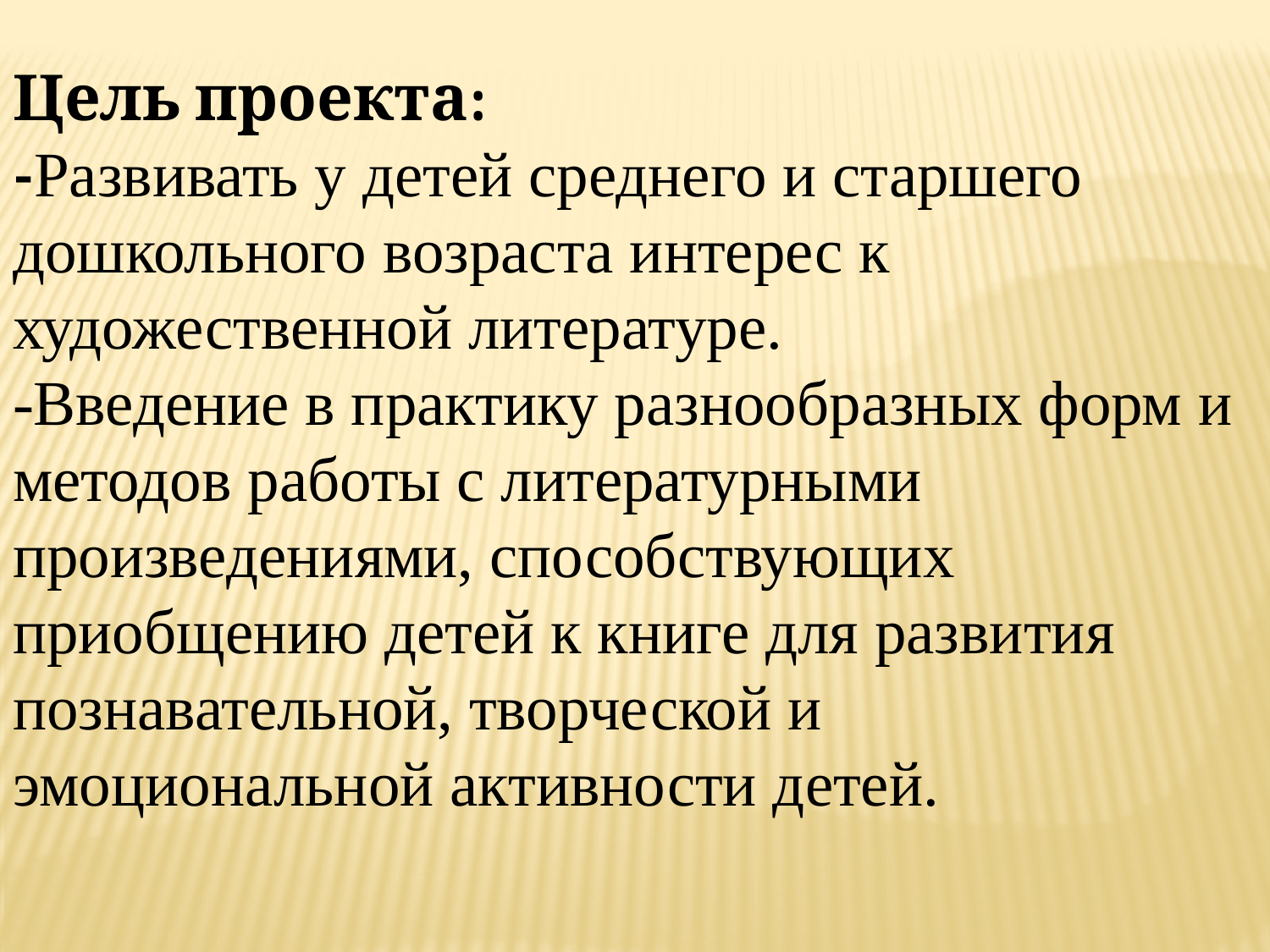

Цель проекта:
-Развивать у детей среднего и старшего дошкольного возраста интерес к художественной литературе.
-Введение в практику разнообразных форм и методов работы с литературными произведениями, способствующих приобщению детей к книге для развития познавательной, творческой и эмоциональной активности детей.